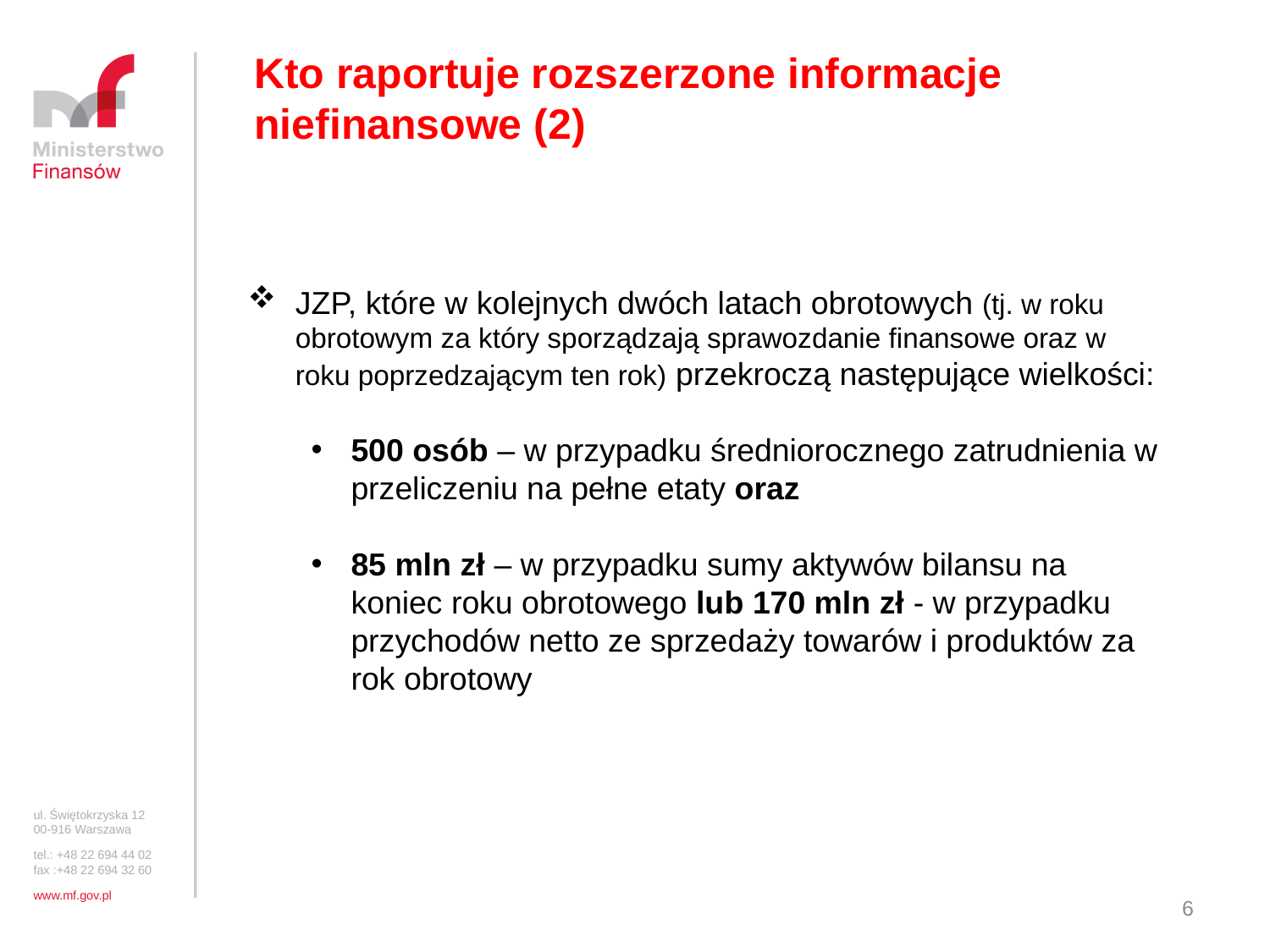

Kto raportuje rozszerzone informacje niefinansowe (2)

JZP, które w kolejnych dwóch latach obrotowych (tj. w roku obrotowym za który sporządzają sprawozdanie finansowe oraz w roku poprzedzającym ten rok) przekroczą następujące wielkości:

500 osób – w przypadku średniorocznego zatrudnienia w przeliczeniu na pełne etaty oraz

85 mln zł – w przypadku sumy aktywów bilansu na koniec roku obrotowego lub 170 mln zł - w przypadku przychodów netto ze sprzedaży towarów i produktów za rok obrotowy

ul. Świętokrzyska 12
00-916 Warszawa

tel.: +48 22 694 44 02
fax :+48 22 694 32 60

www.mf.gov.pl
6